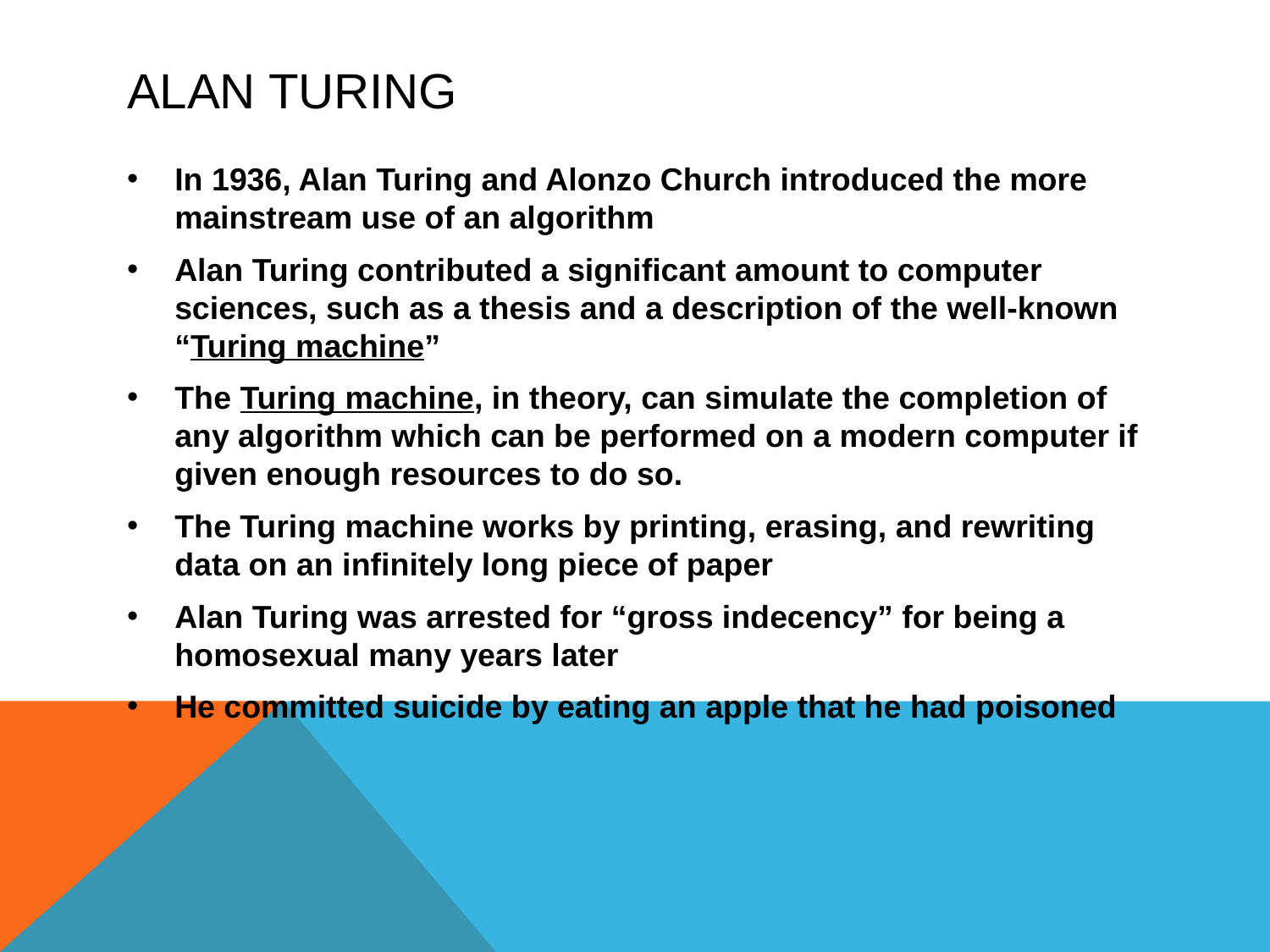

# Alan Turing
In 1936, Alan Turing and Alonzo Church introduced the more mainstream use of an algorithm
Alan Turing contributed a significant amount to computer sciences, such as a thesis and a description of the well-known “Turing machine”
The Turing machine, in theory, can simulate the completion of any algorithm which can be performed on a modern computer if given enough resources to do so.
The Turing machine works by printing, erasing, and rewriting data on an infinitely long piece of paper
Alan Turing was arrested for “gross indecency” for being a homosexual many years later
He committed suicide by eating an apple that he had poisoned